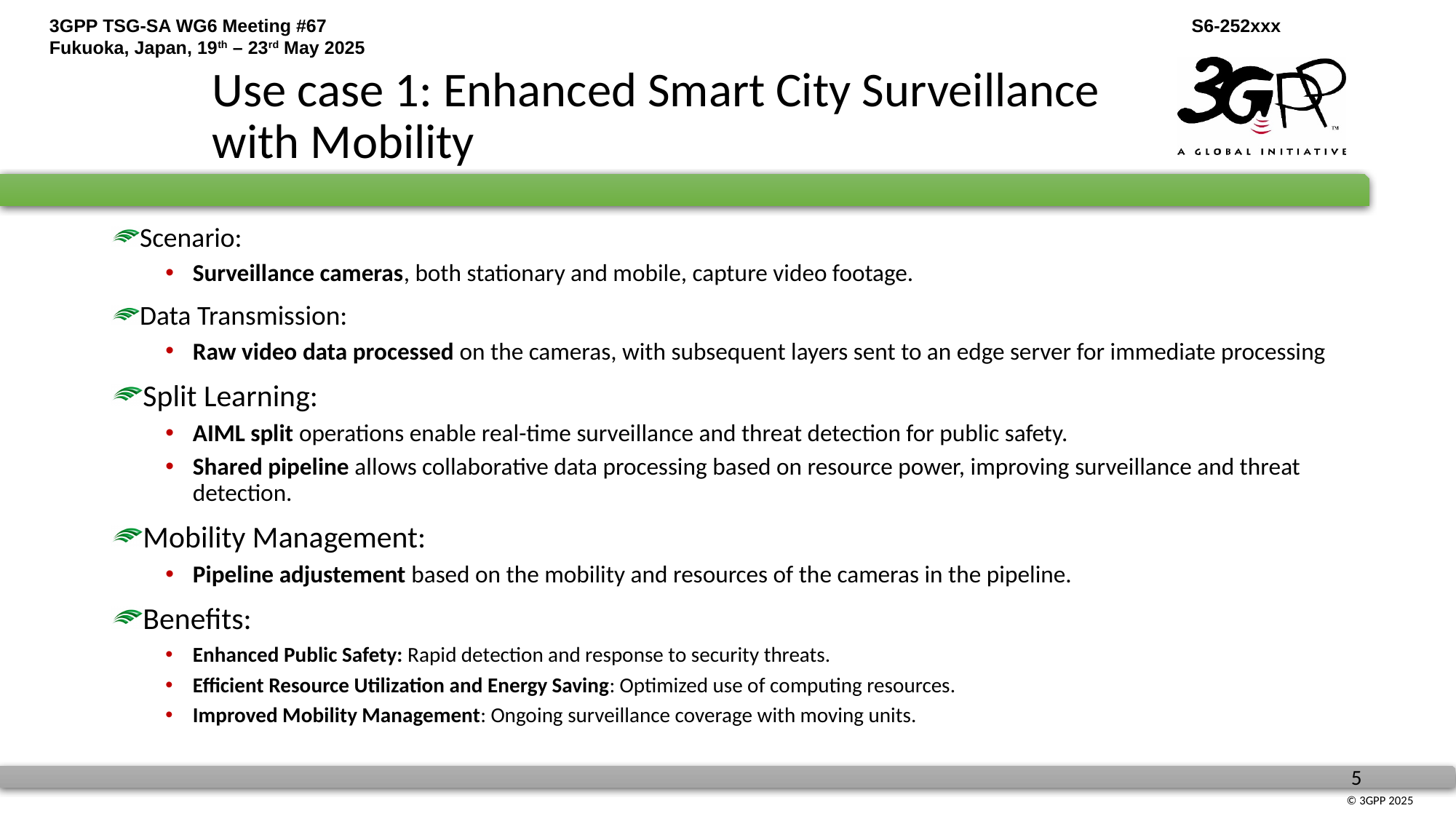

# Use case 1: Enhanced Smart City Surveillance with Mobility
Scenario:
Surveillance cameras, both stationary and mobile, capture video footage.
Data Transmission:
Raw video data processed on the cameras, with subsequent layers sent to an edge server for immediate processing
Split Learning:
AIML split operations enable real-time surveillance and threat detection for public safety.
Shared pipeline allows collaborative data processing based on resource power, improving surveillance and threat detection.
Mobility Management:
Pipeline adjustement based on the mobility and resources of the cameras in the pipeline.
Benefits:
Enhanced Public Safety: Rapid detection and response to security threats.
Efficient Resource Utilization and Energy Saving: Optimized use of computing resources.
Improved Mobility Management: Ongoing surveillance coverage with moving units.